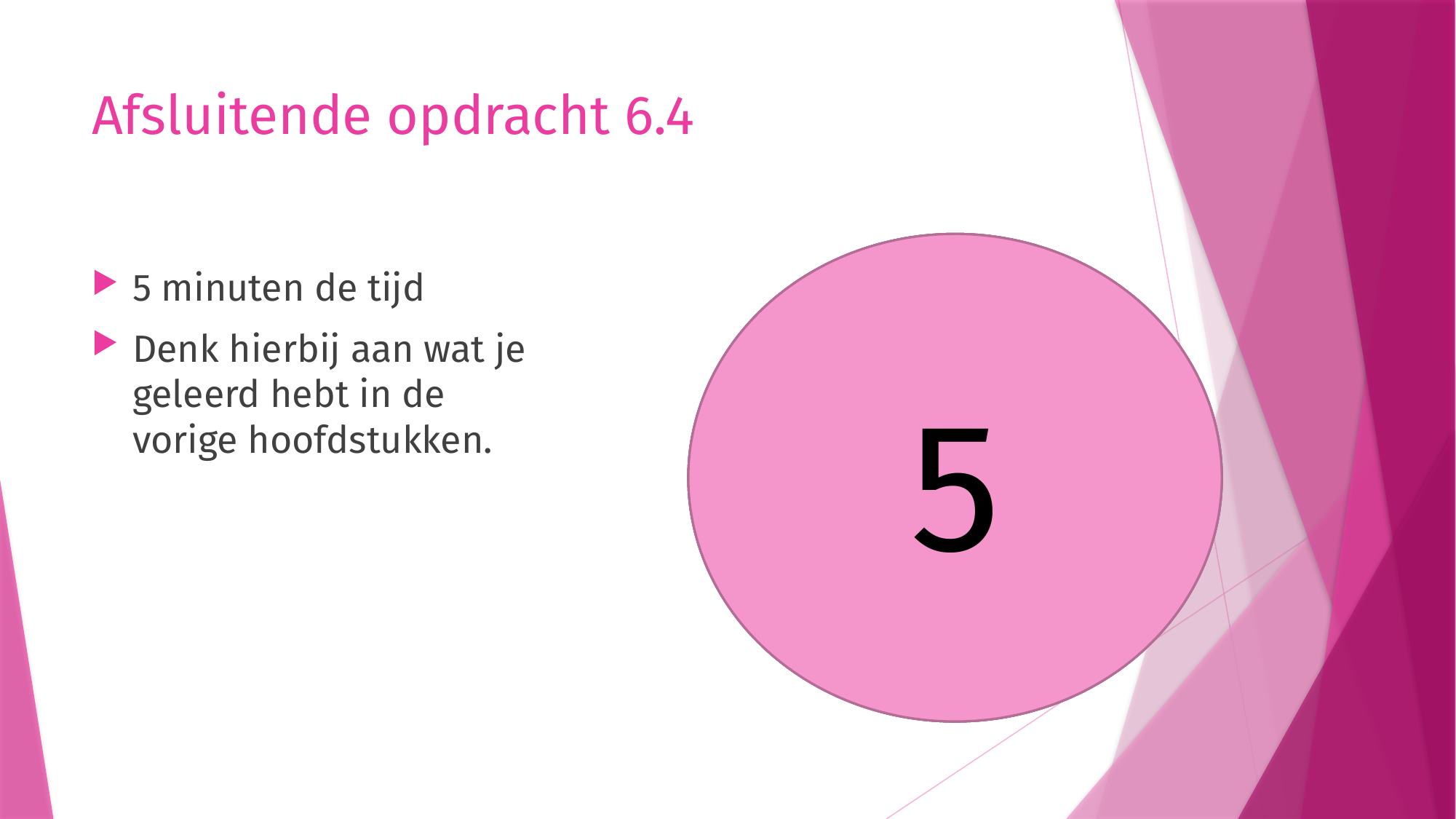

# Afsluitende opdracht 6.4
5
4
3
1
2
5 minuten de tijd
Denk hierbij aan wat je geleerd hebt in de vorige hoofdstukken.